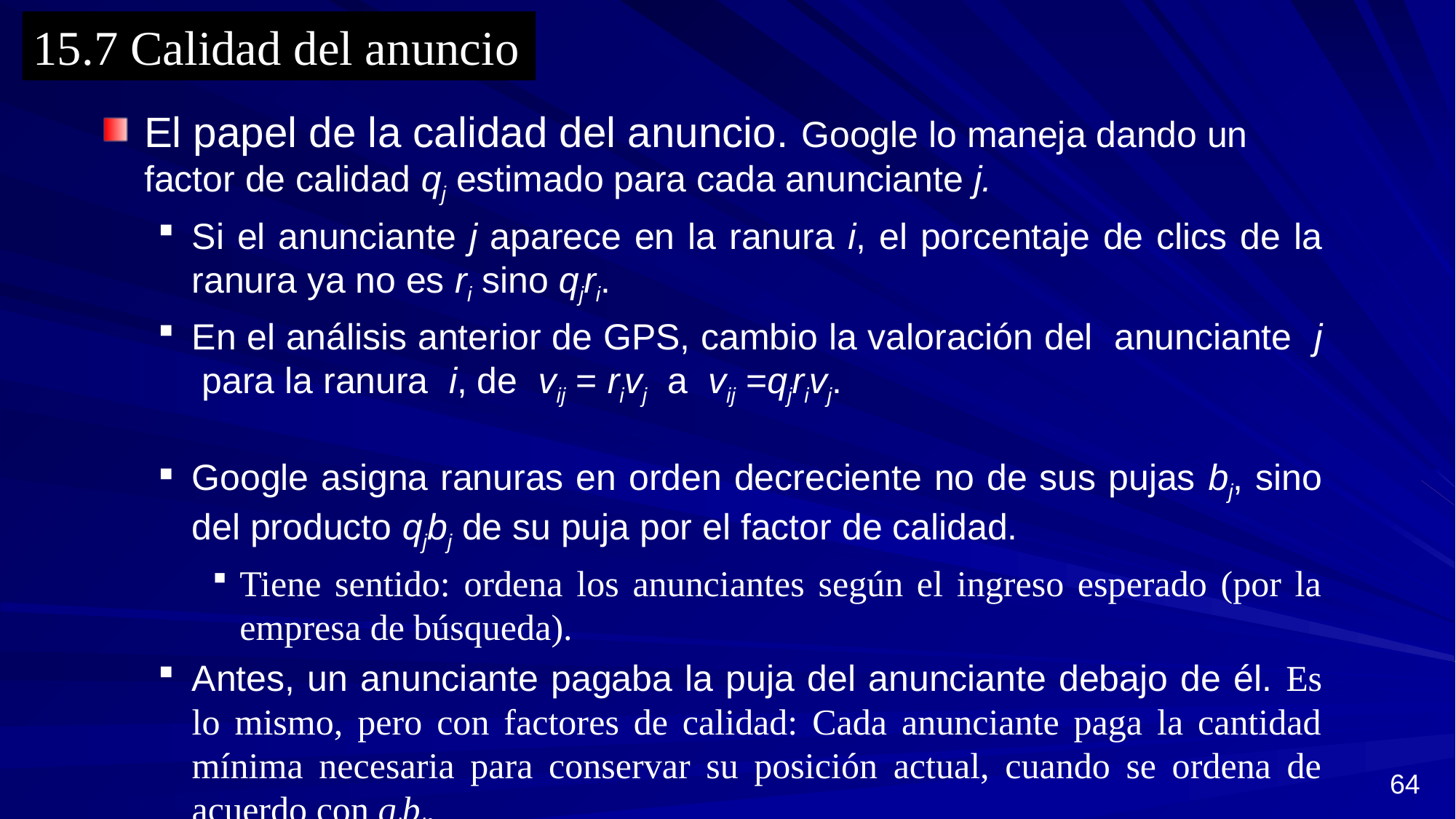

15.7 Calidad del anuncio
El papel de la calidad del anuncio. Google lo maneja dando un factor de calidad qj estimado para cada anunciante j.
Si el anunciante j aparece en la ranura i, el porcentaje de clics de la ranura ya no es ri sino qjri.
En el análisis anterior de GPS, cambio la valoración del  anunciante  j  para la ranura  i, de  vij = rivj  a  vij =qjrivj.

Google asigna ranuras en orden decreciente no de sus pujas bj, sino del producto qjbj de su puja por el factor de calidad.
Tiene sentido: ordena los anunciantes según el ingreso esperado (por la empresa de búsqueda).
Antes, un anunciante pagaba la puja del anunciante debajo de él. Es lo mismo, pero con factores de calidad: Cada anunciante paga la cantidad mínima necesaria para conservar su posición actual, cuando se ordena de acuerdo con qjbj.
64